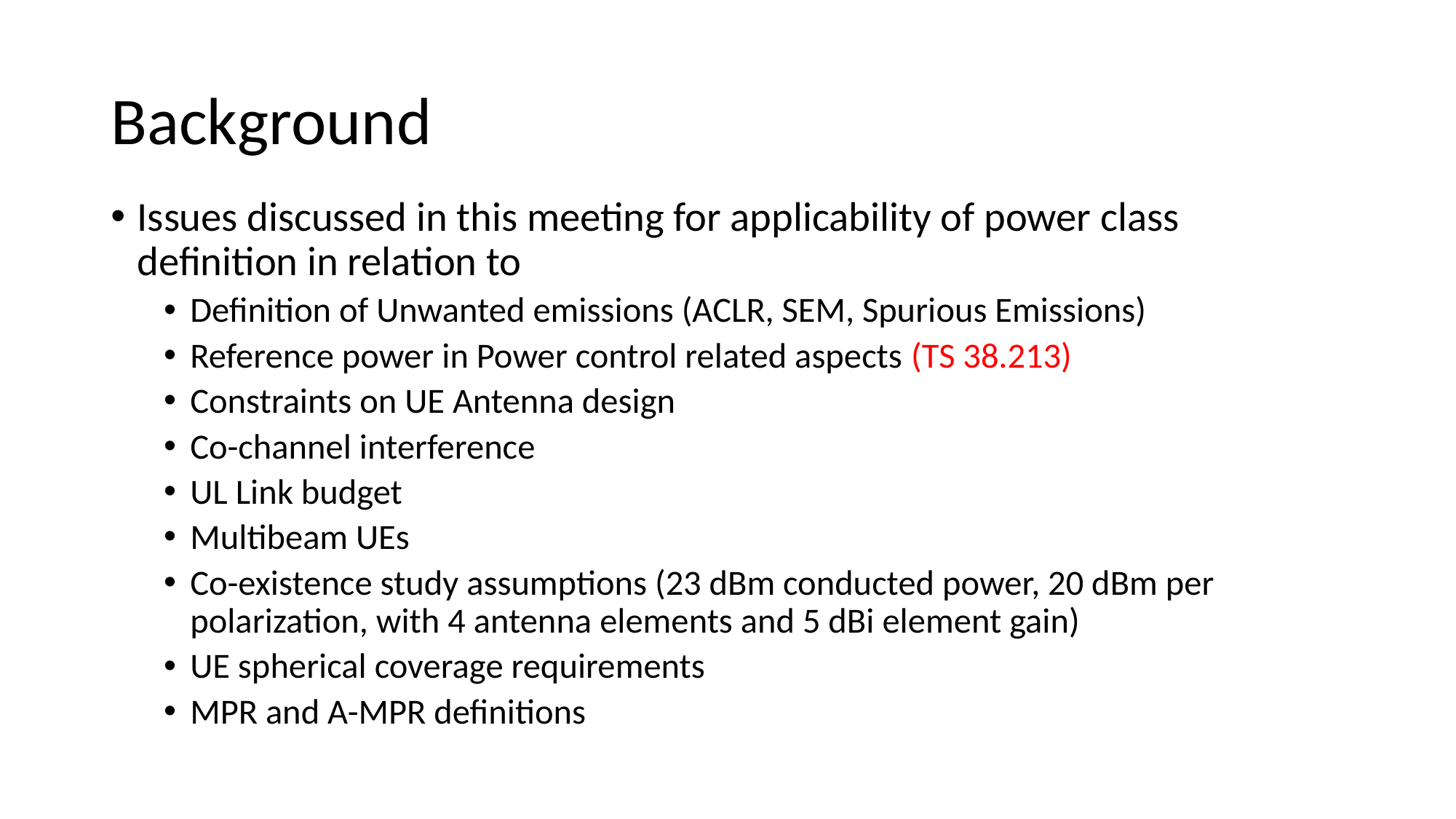

# Background
Issues discussed in this meeting for applicability of power class definition in relation to
Definition of Unwanted emissions (ACLR, SEM, Spurious Emissions)
Reference power in Power control related aspects (TS 38.213)
Constraints on UE Antenna design
Co-channel interference
UL Link budget
Multibeam UEs
Co-existence study assumptions (23 dBm conducted power, 20 dBm per polarization, with 4 antenna elements and 5 dBi element gain)
UE spherical coverage requirements
MPR and A-MPR definitions